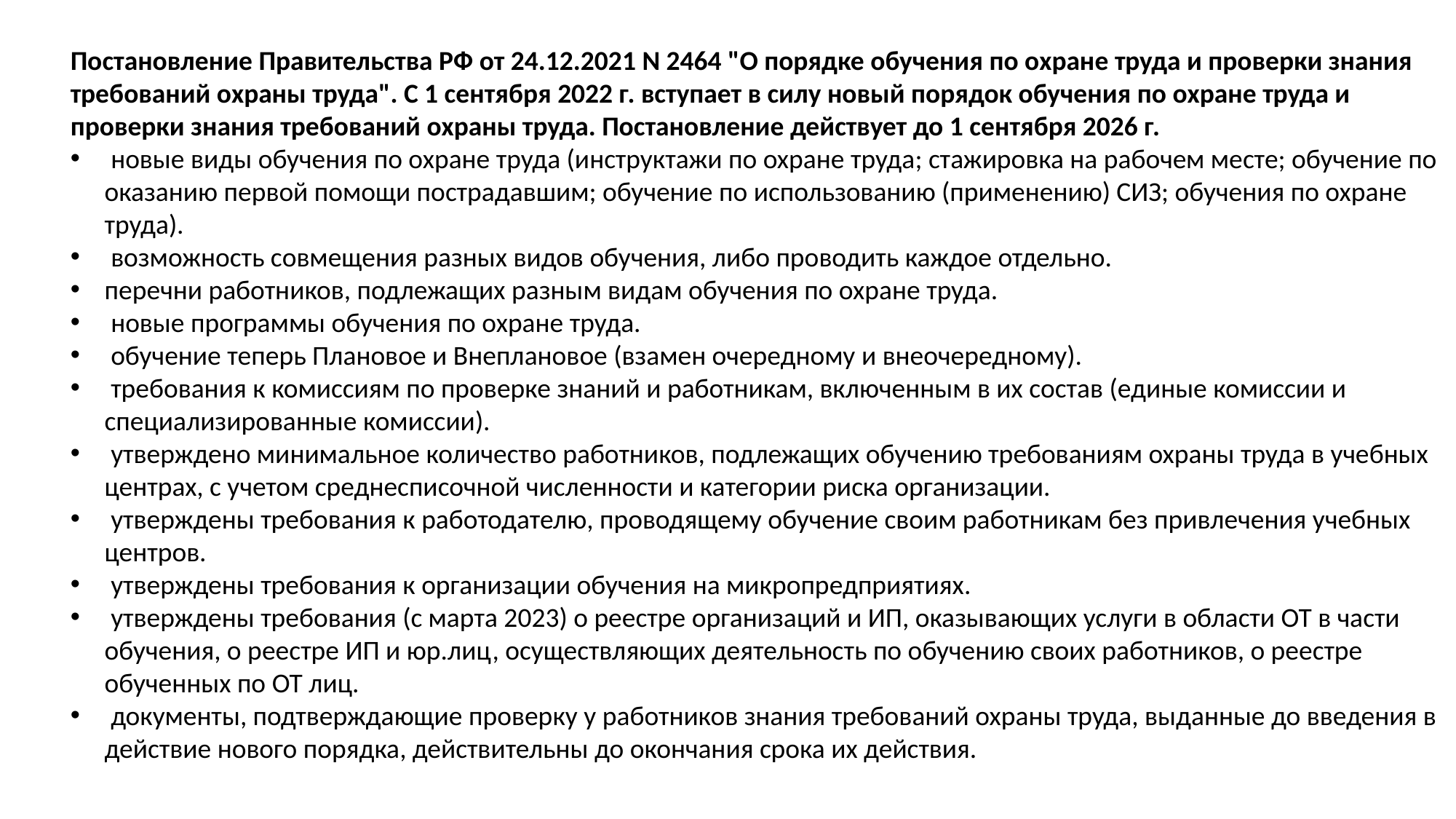

Постановление Правительства РФ от 24.12.2021 N 2464 "О порядке обучения по охране труда и проверки знания требований охраны труда". С 1 сентября 2022 г. вступает в силу новый порядок обучения по охране труда и проверки знания требований охраны труда. Постановление действует до 1 сентября 2026 г.
 новые виды обучения по охране труда (инструктажи по охране труда; стажировка на рабочем месте; обучение по оказанию первой помощи пострадавшим; обучение по использованию (применению) СИЗ; обучения по охране труда).
 возможность совмещения разных видов обучения, либо проводить каждое отдельно.
перечни работников, подлежащих разным видам обучения по охране труда.
 новые программы обучения по охране труда.
 обучение теперь Плановое и Внеплановое (взамен очередному и внеочередному).
 требования к комиссиям по проверке знаний и работникам, включенным в их состав (единые комиссии и специализированные комиссии).
 утверждено минимальное количество работников, подлежащих обучению требованиям охраны труда в учебных центрах, с учетом среднесписочной численности и категории риска организации.
 утверждены требования к работодателю, проводящему обучение своим работникам без привлечения учебных центров.
 утверждены требования к организации обучения на микропредприятиях.
 утверждены требования (с марта 2023) о реестре организаций и ИП, оказывающих услуги в области ОТ в части обучения, о реестре ИП и юр.лиц, осуществляющих деятельность по обучению своих работников, о реестре обученных по ОТ лиц.
 документы, подтверждающие проверку у работников знания требований охраны труда, выданные до введения в действие нового порядка, действительны до окончания срока их действия.